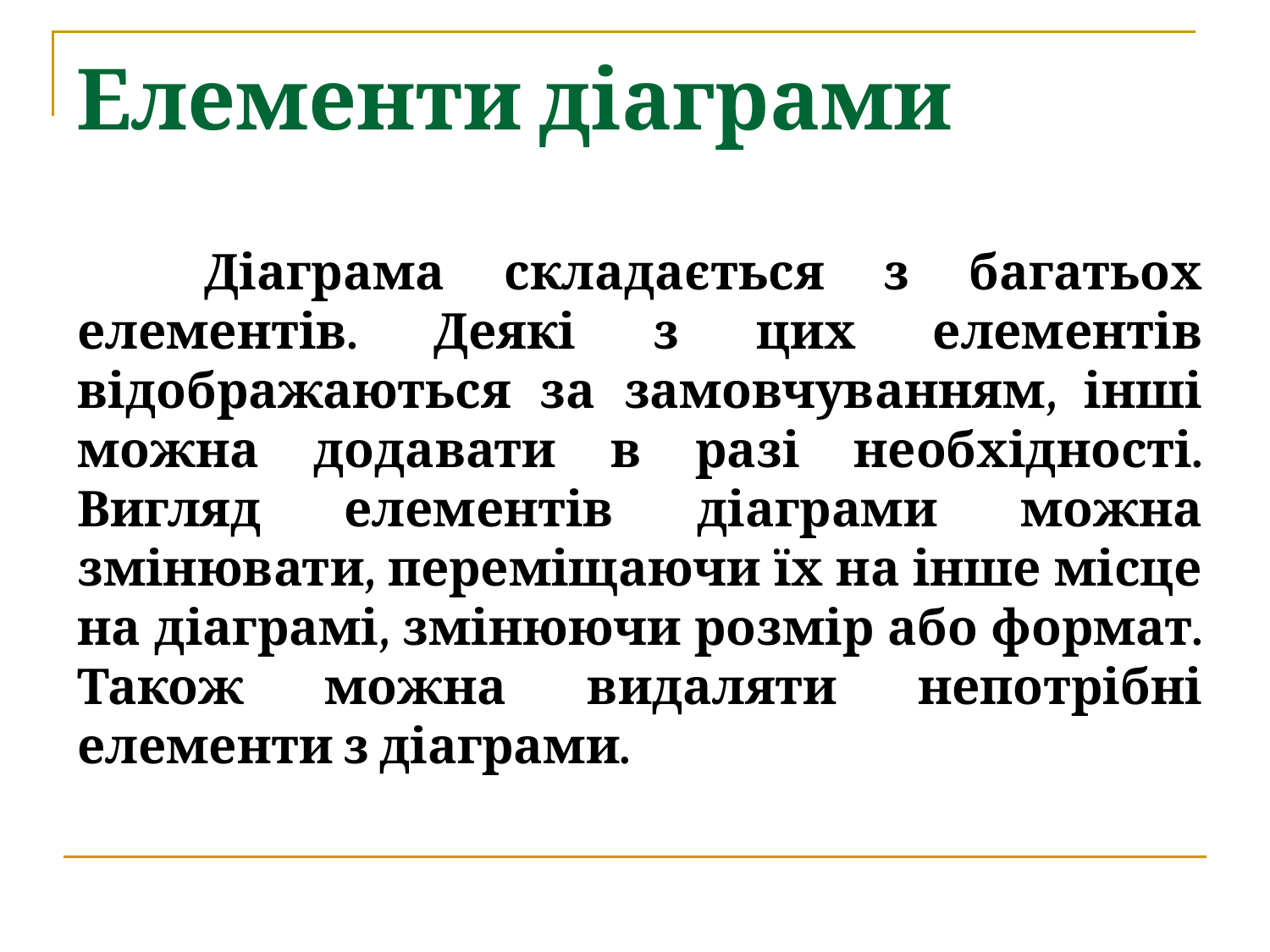

# Елементи діаграми
	Діаграма складається з багатьох елементів. Деякі з цих елементів відображаються за замовчуванням, інші можна додавати в разі необхідності. Вигляд елементів діаграми можна змінювати, переміщаючи їх на інше місце на діаграмі, змінюючи розмір або формат. Також можна видаляти непотрібні елементи з діаграми.